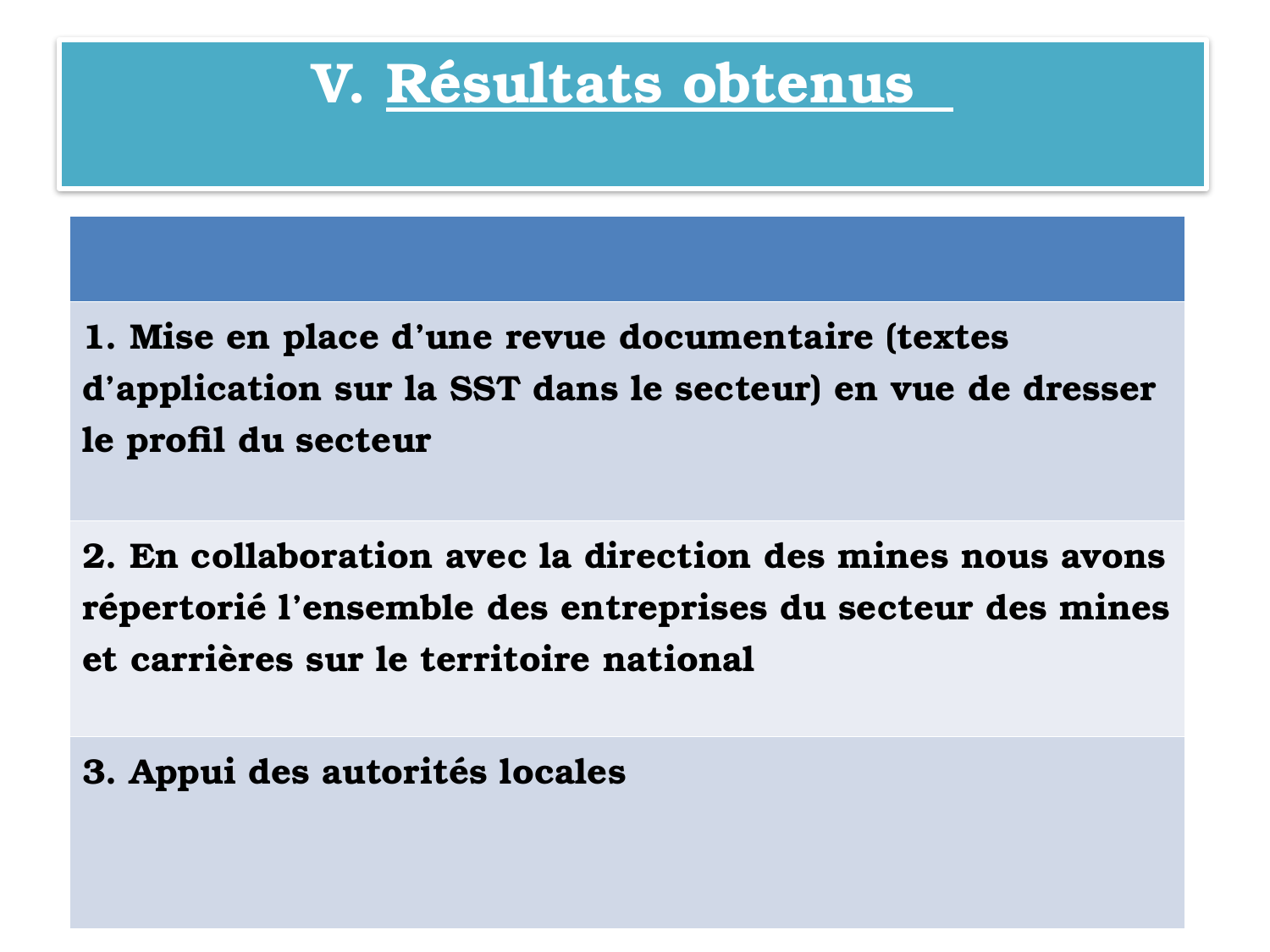

#
V. Résultats obtenus

|  |
| --- |
| 1. Mise en place d’une revue documentaire (textes d’application sur la SST dans le secteur) en vue de dresser le profil du secteur |
| 2. En collaboration avec la direction des mines nous avons répertorié l’ensemble des entreprises du secteur des mines et carrières sur le territoire national |
| 3. Appui des autorités locales |